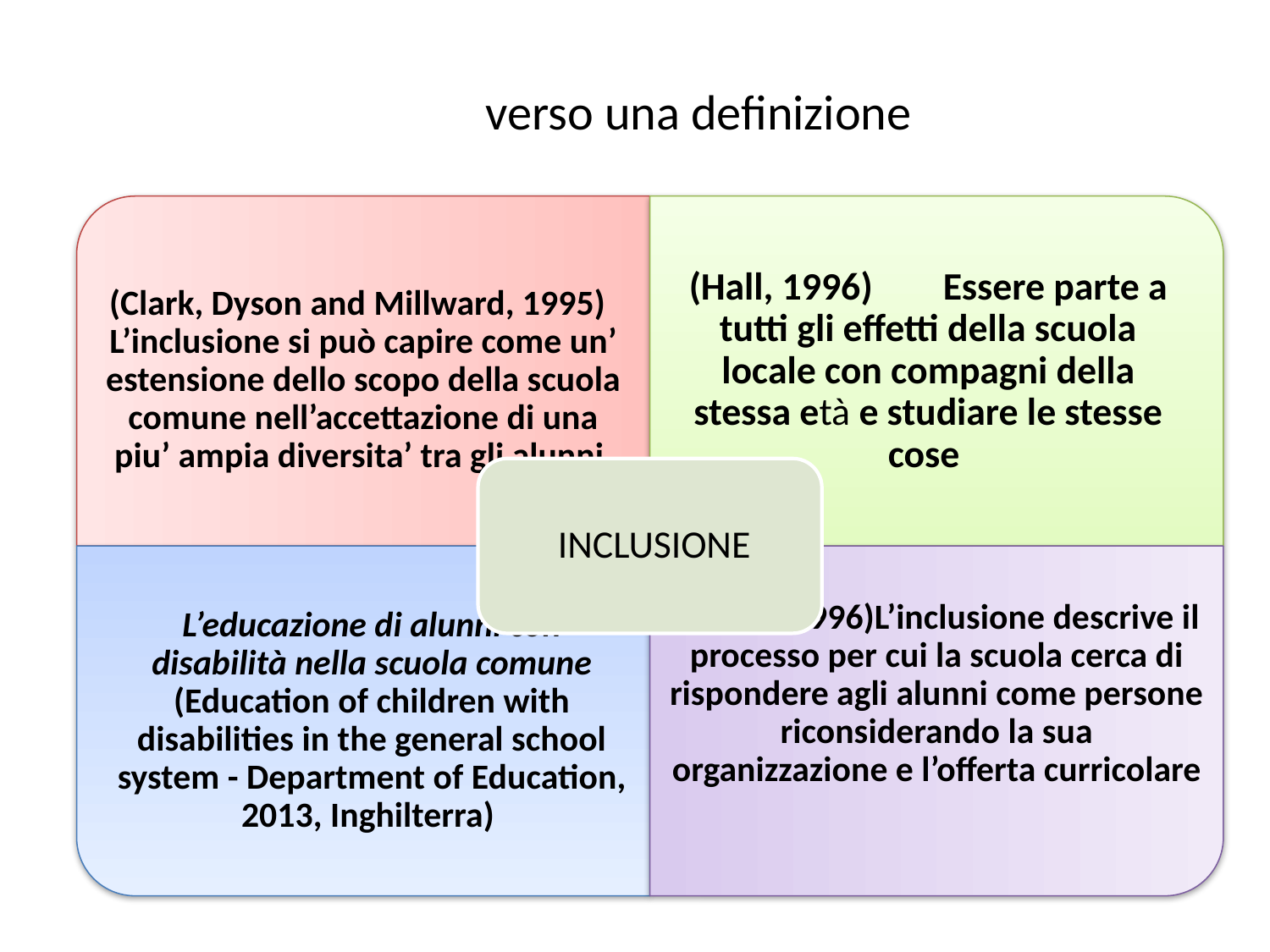

verso una definizione

(Clark, Dyson and Millward, 1995) 	L’inclusione si può capire come un’ estensione dello scopo della scuola comune nell’accettazione di una piu’ ampia diversita’ tra gli alunni
(Hall, 1996) 	Essere parte a tutti gli effetti della scuola locale con compagni della stessa età e studiare le stesse cose
L’educazione di alunni con disabilità nella scuola comune (Education of children with disabilities in the general school system - Department of Education, 2013, Inghilterra)
(Sebba, 1996)L’inclusione descrive il processo per cui la scuola cerca di rispondere agli alunni come persone riconsiderando la sua organizzazione e l’offerta curricolare
INCLUSIONE